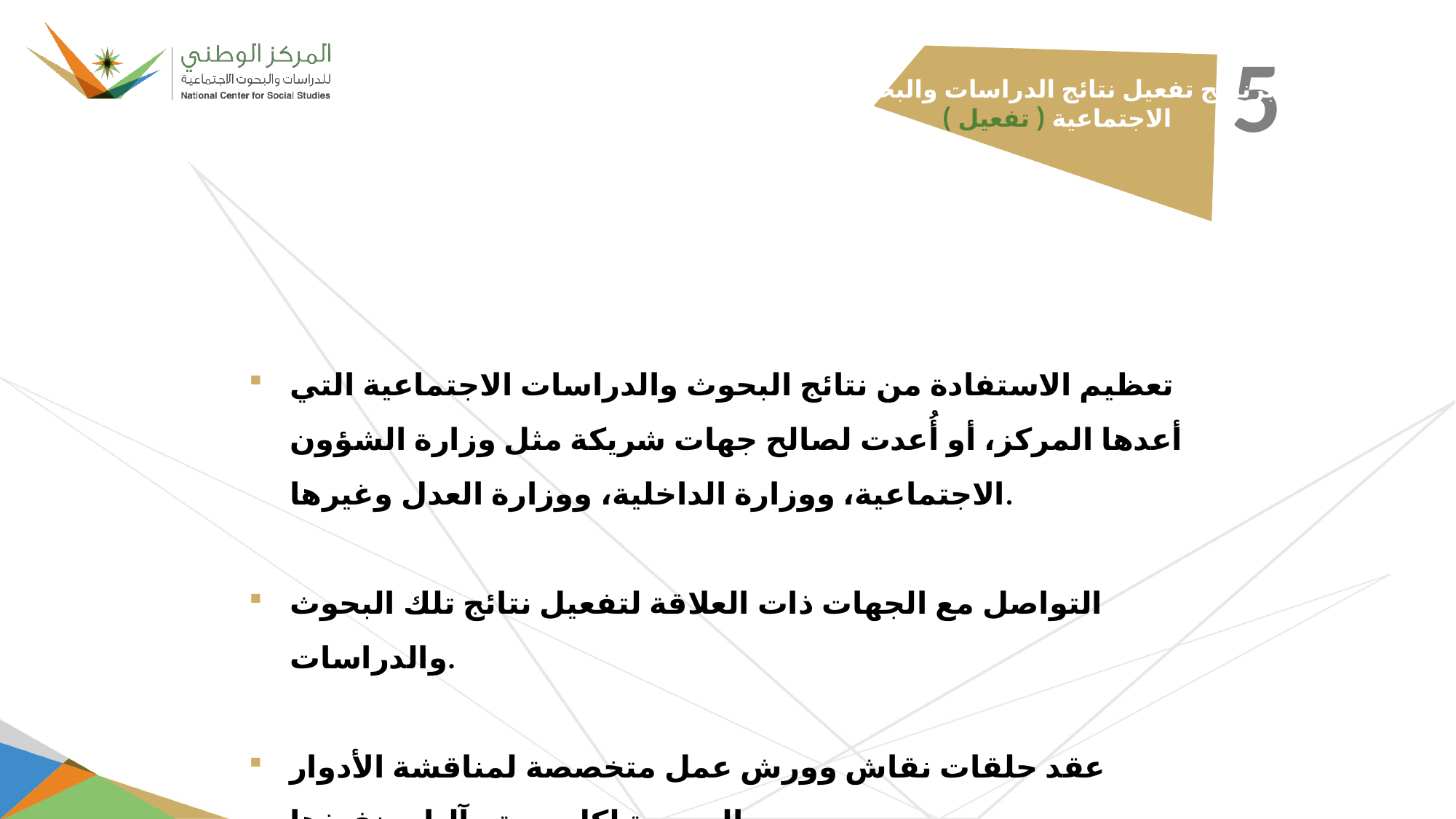

5
برنامج تفعيل نتائج الدراسات والبحوث
الاجتماعية ( تفعيل )
تعظيم الاستفادة من نتائج البحوث والدراسات الاجتماعية التي أعدها المركز، أو أُعدت لصالح جهات شريكة مثل وزارة الشؤون الاجتماعية، ووزارة الداخلية، ووزارة العدل وغيرها.

التواصل مع الجهات ذات العلاقة لتفعيل نتائج تلك البحوث والدراسات.

عقد حلقات نقاش وورش عمل متخصصة لمناقشة الأدوار المحددة لكل جهة وآليات نفيذها.